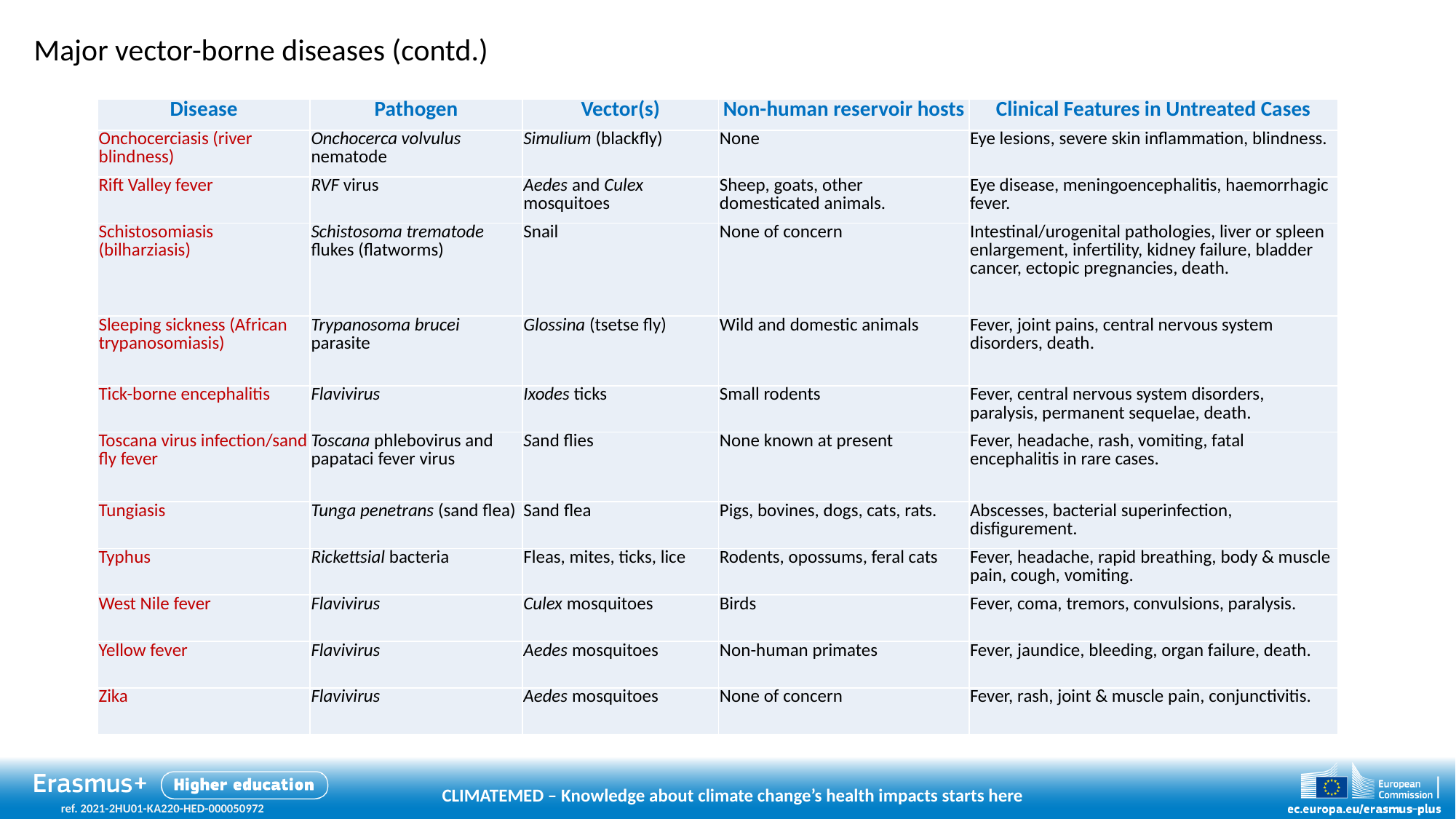

Major vector-borne diseases (contd.)

| Disease | Pathogen | Vector(s) | Non-human reservoir hosts | Clinical Features in Untreated Cases |
| --- | --- | --- | --- | --- |
| Onchocerciasis (river blindness) | Onchocerca volvulus nematode | Simulium (blackfly) | None | Eye lesions, severe skin inflammation, blindness. |
| Rift Valley fever | RVF virus | Aedes and Culex mosquitoes | Sheep, goats, other domesticated animals. | Eye disease, meningoencephalitis, haemorrhagic fever. |
| Schistosomiasis (bilharziasis) | Schistosoma trematode flukes (flatworms) | Snail | None of concern | Intestinal/urogenital pathologies, liver or spleen enlargement, infertility, kidney failure, bladder cancer, ectopic pregnancies, death. |
| Sleeping sickness (African trypanosomiasis) | Trypanosoma brucei parasite | Glossina (tsetse fly) | Wild and domestic animals | Fever, joint pains, central nervous system disorders, death. |
| Tick-borne encephalitis | Flavivirus | Ixodes ticks | Small rodents | Fever, central nervous system disorders, paralysis, permanent sequelae, death. |
| Toscana virus infection/sand fly fever | Toscana phlebovirus and papataci fever virus | Sand flies | None known at present | Fever, headache, rash, vomiting, fatal encephalitis in rare cases. |
| Tungiasis | Tunga penetrans (sand flea) | Sand flea | Pigs, bovines, dogs, cats, rats. | Abscesses, bacterial superinfection, disfigurement. |
| Typhus | Rickettsial bacteria | Fleas, mites, ticks, lice | Rodents, opossums, feral cats | Fever, headache, rapid breathing, body & muscle pain, cough, vomiting. |
| West Nile fever | Flavivirus | Culex mosquitoes | Birds | Fever, coma, tremors, convulsions, paralysis. |
| Yellow fever | Flavivirus | Aedes mosquitoes | Non-human primates | Fever, jaundice, bleeding, organ failure, death. |
| Zika | Flavivirus | Aedes mosquitoes | None of concern | Fever, rash, joint & muscle pain, conjunctivitis. |